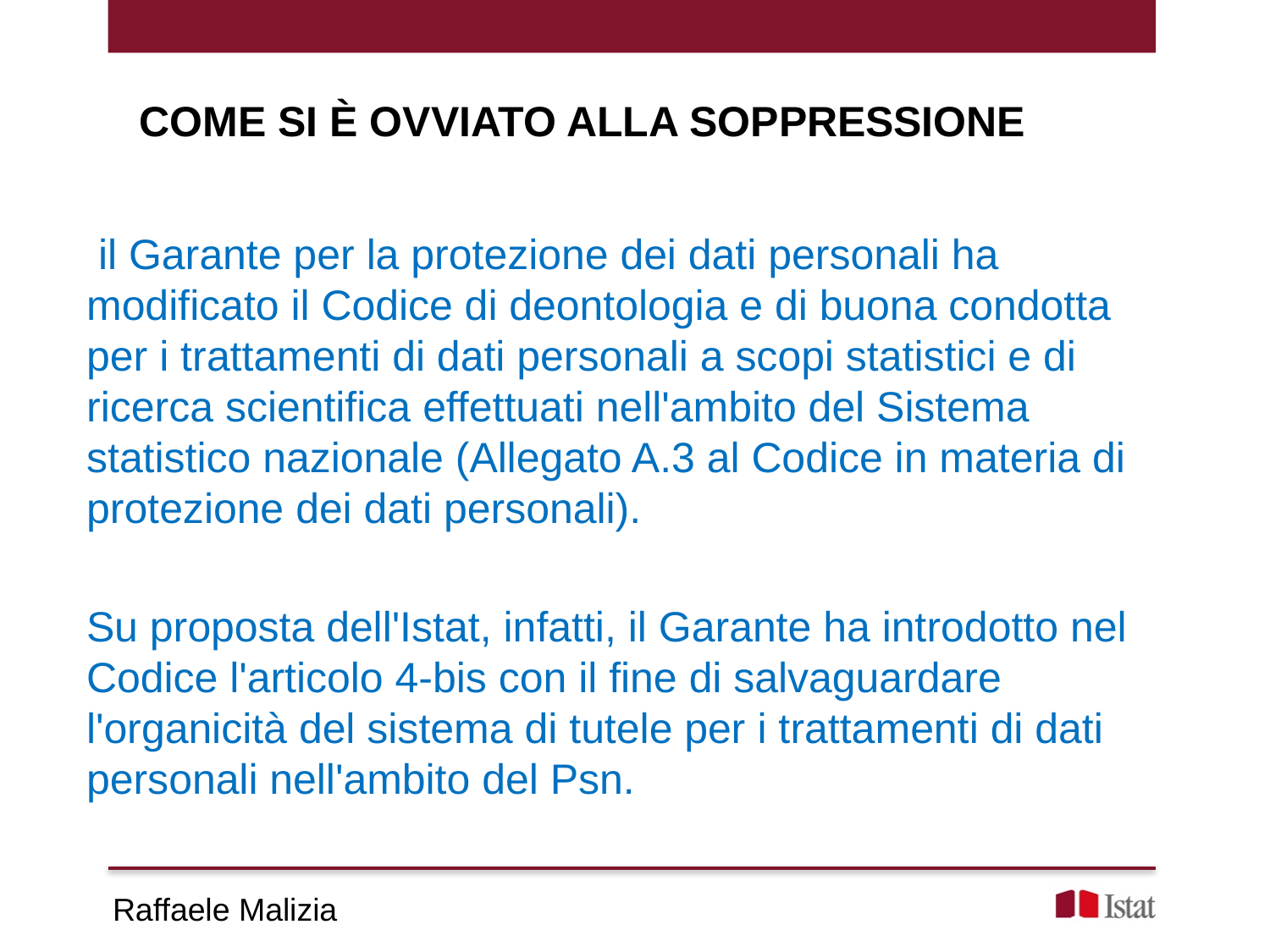

# Come si è ovviato alla soppressione
 il Garante per la protezione dei dati personali ha modificato il Codice di deontologia e di buona condotta per i trattamenti di dati personali a scopi statistici e di ricerca scientifica effettuati nell'ambito del Sistema statistico nazionale (Allegato A.3 al Codice in materia di protezione dei dati personali).

Su proposta dell'Istat, infatti, il Garante ha introdotto nel Codice l'articolo 4-bis con il fine di salvaguardare l'organicità del sistema di tutele per i trattamenti di dati personali nell'ambito del Psn.

Raffaele Malizia